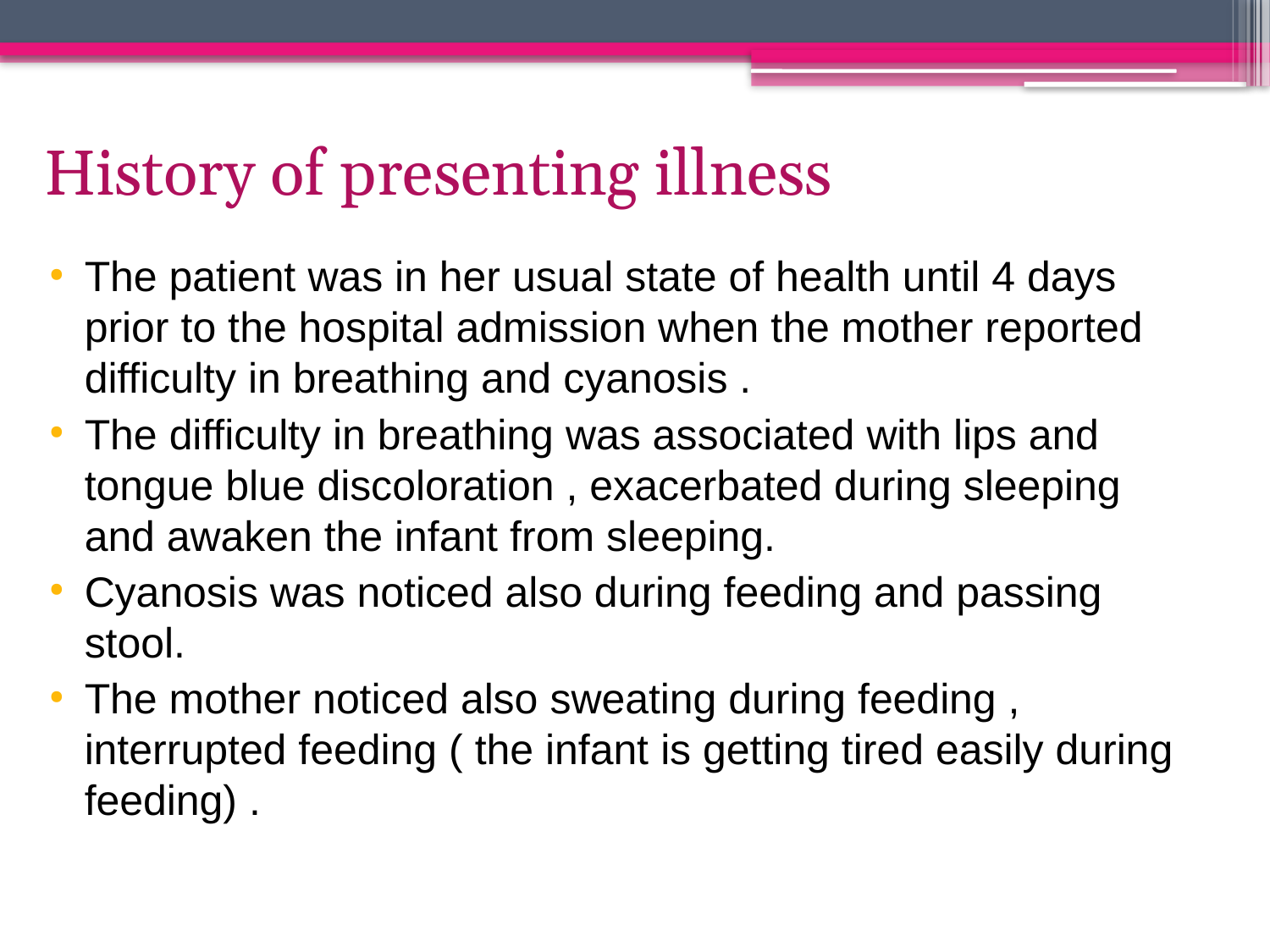

# History of presenting illness
The patient was in her usual state of health until 4 days prior to the hospital admission when the mother reported difficulty in breathing and cyanosis .
The difficulty in breathing was associated with lips and tongue blue discoloration , exacerbated during sleeping and awaken the infant from sleeping.
Cyanosis was noticed also during feeding and passing stool.
The mother noticed also sweating during feeding , interrupted feeding ( the infant is getting tired easily during feeding) .